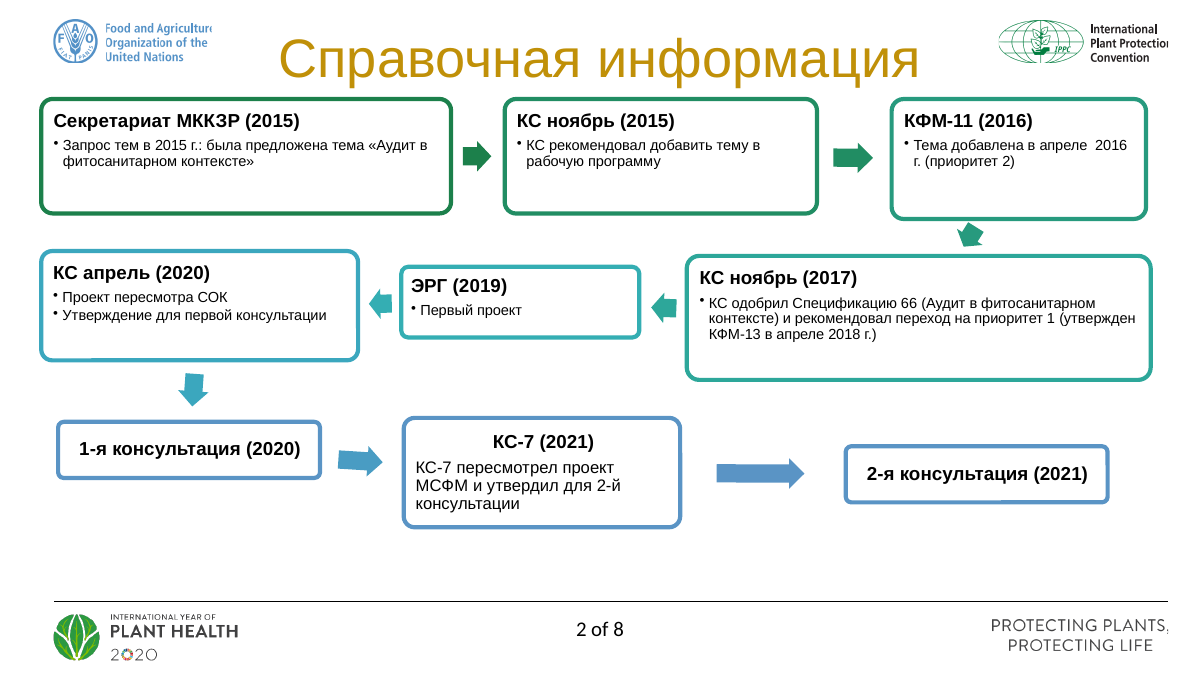

Справочная информация
Секретариат МККЗР (2015)
Запрос тем в 2015 г.: была предложена тема «Аудит в фитосанитарном контексте»

КС ноябрь (2015)
КС рекомендовал добавить тему в рабочую программу

КФМ-11 (2016)
Тема добавлена в апреле  2016 г. (приоритет 2)

КС ноябрь (2017)
КС одобрил Спецификацию 66 (Аудит в фитосанитарном контексте) и рекомендовал переход на приоритет 1 (утвержден КФМ-13 в апреле 2018 г.)

ЭРГ (2019)
Первый проект

КС апрель (2020)
Проект пересмотра СОК
Утверждение для первой консультации

1-я консультация (2020)

КС-7 (2021)
КС-7 пересмотрел проект МСФМ и утвердил для 2-й консультации

2-я консультация (2021)
2 of 8